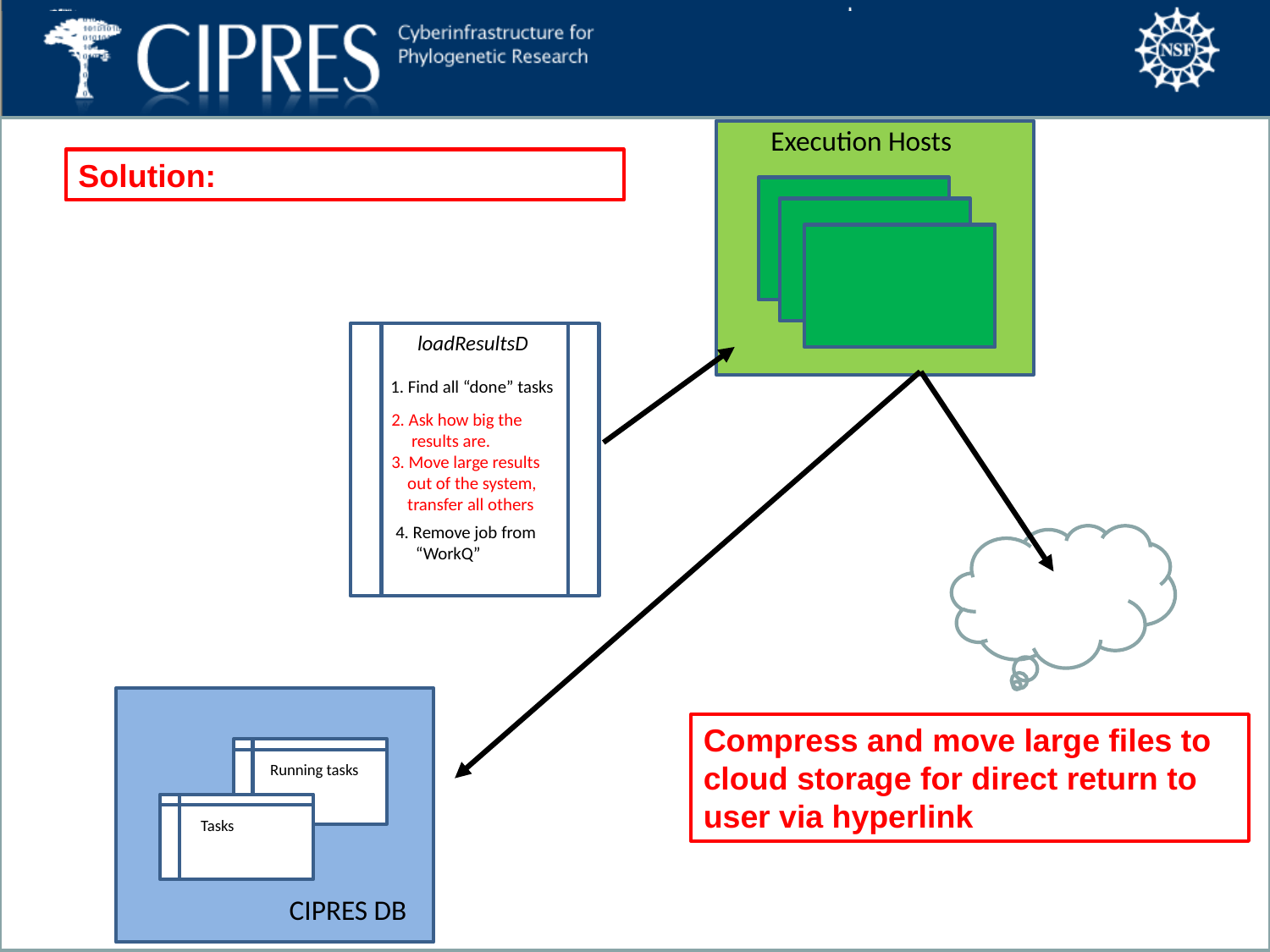

Execution Hosts

Solution:

loadResultsD
1. Find all “done” tasks
2. Ask how big the
     results are.
3. Move large results
    out of the system,
    transfer all others
4. Remove job from
     “WorkQ”

Compress and move large files to cloud storage for direct return to user via hyperlink

Running tasks

Tasks
CIPRES DB